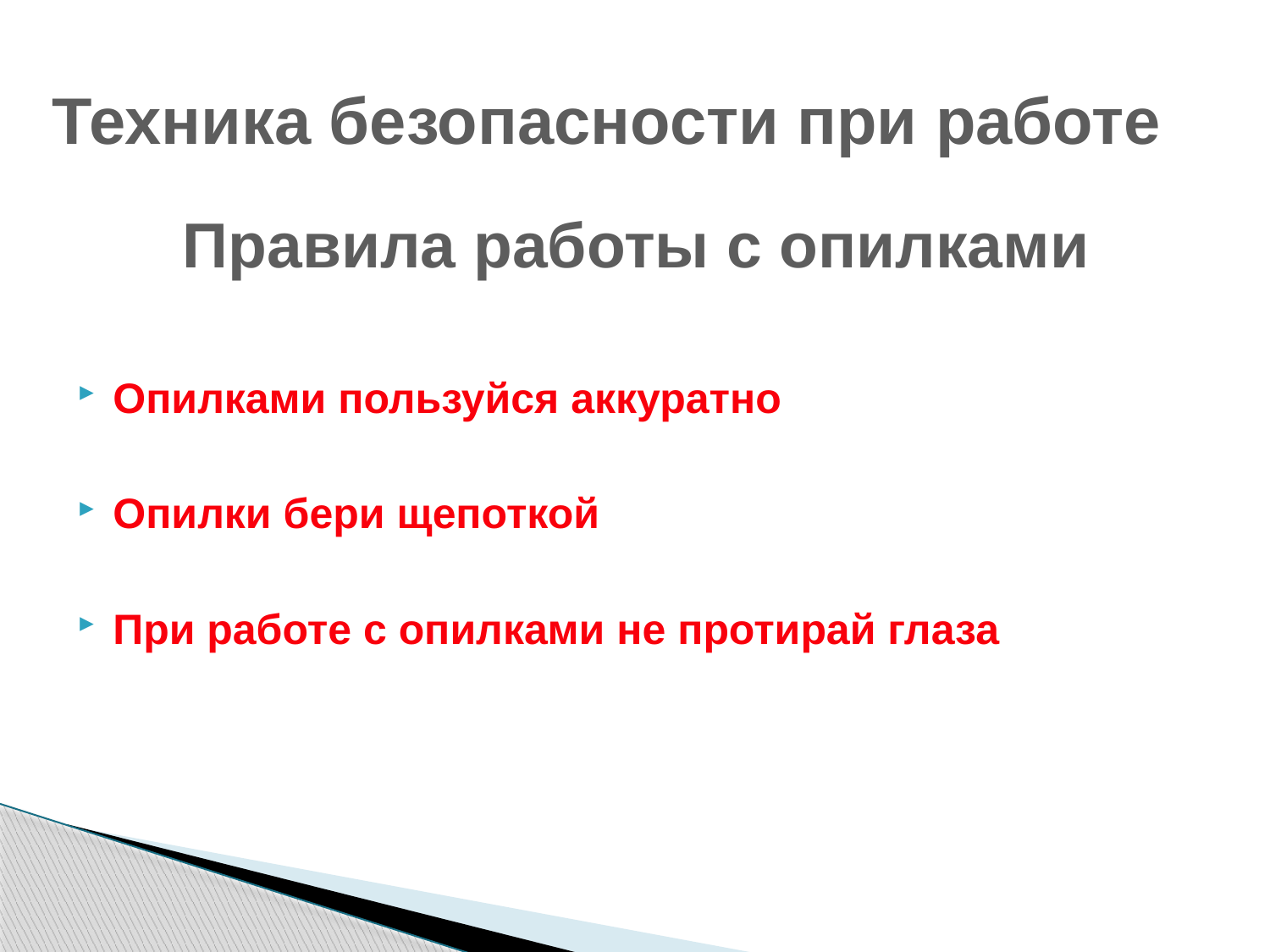

# Техника безопасности при работе
      Правила работы с опилками

Опилками пользуйся аккуратно

Опилки бери щепоткой

При работе с опилками не протирай глаза